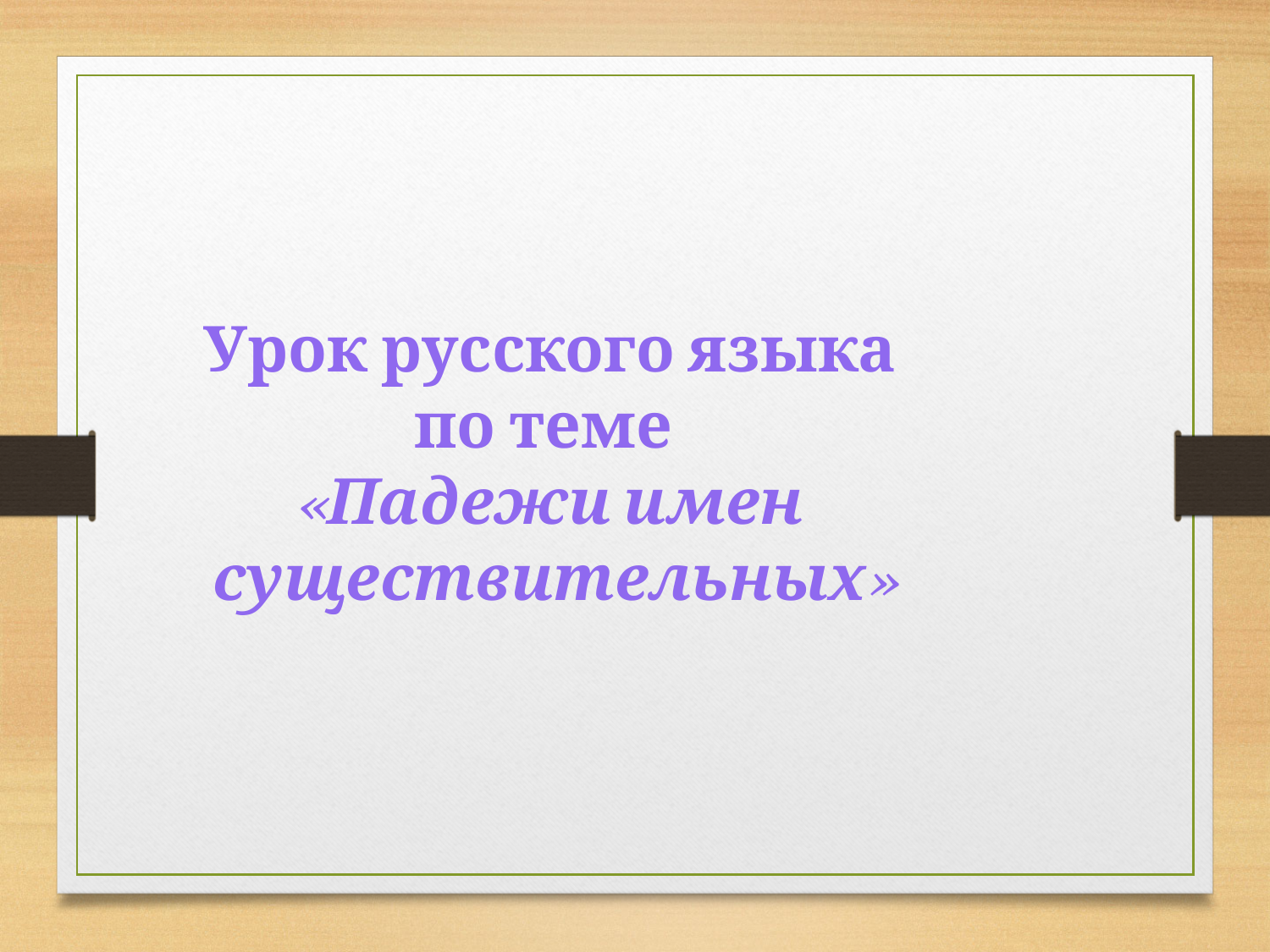

Урок русского языка
по теме
«Падежи имен
 существительных»